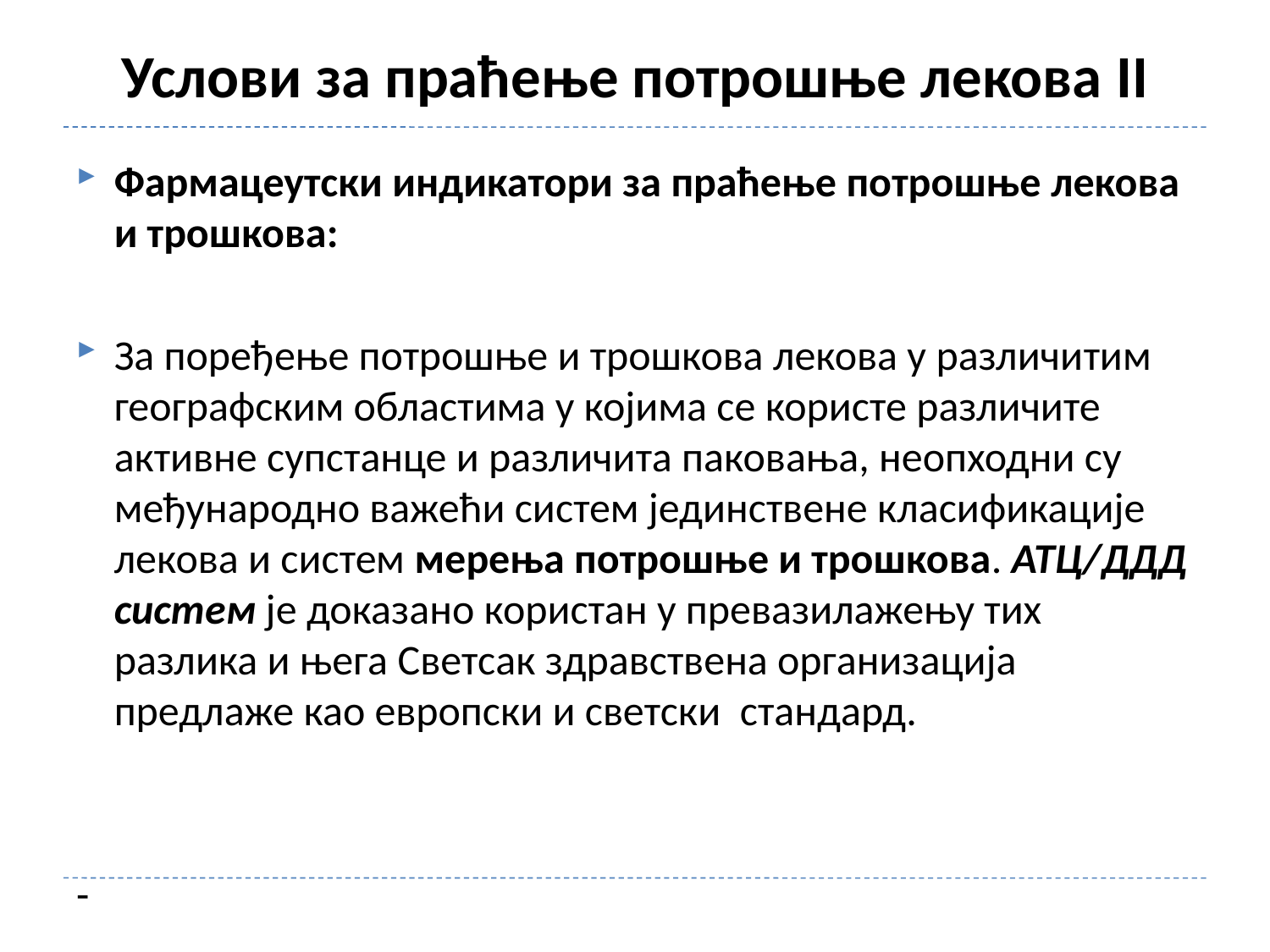

# Услови за праћење потрошње лекова II
Фармацеутски индикатори за праћење потрошње лекова и трошкова:

За поређење потрошње и трошкова лекова у различитим географским областима у којима се користе различите активне супстанце и различита паковања, неопходни су међународно важећи систем јединствене класификације лекова и систем мерења потрошње и трошкова. АТЦ/ДДД систем је доказано користан у превазилажењу тих разлика и њега Светсак здравствена организација предлаже као европски и светски  стандард.

-